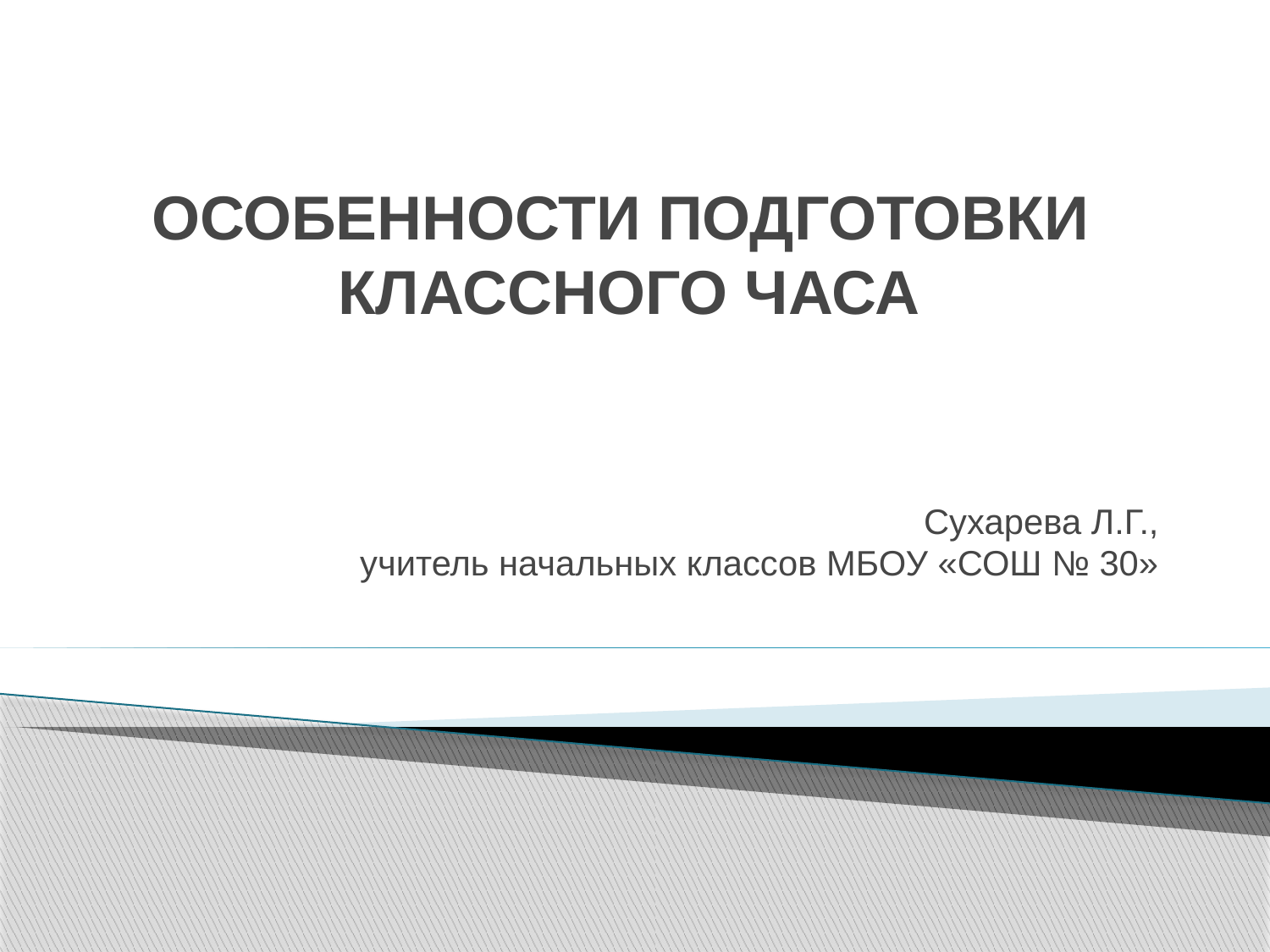

# ОСОБЕННОСТИ ПОДГОТОВКИ  КЛАССНОГО ЧАСА
Сухарева Л.Г.,
учитель начальных классов МБОУ «СОШ № 30»